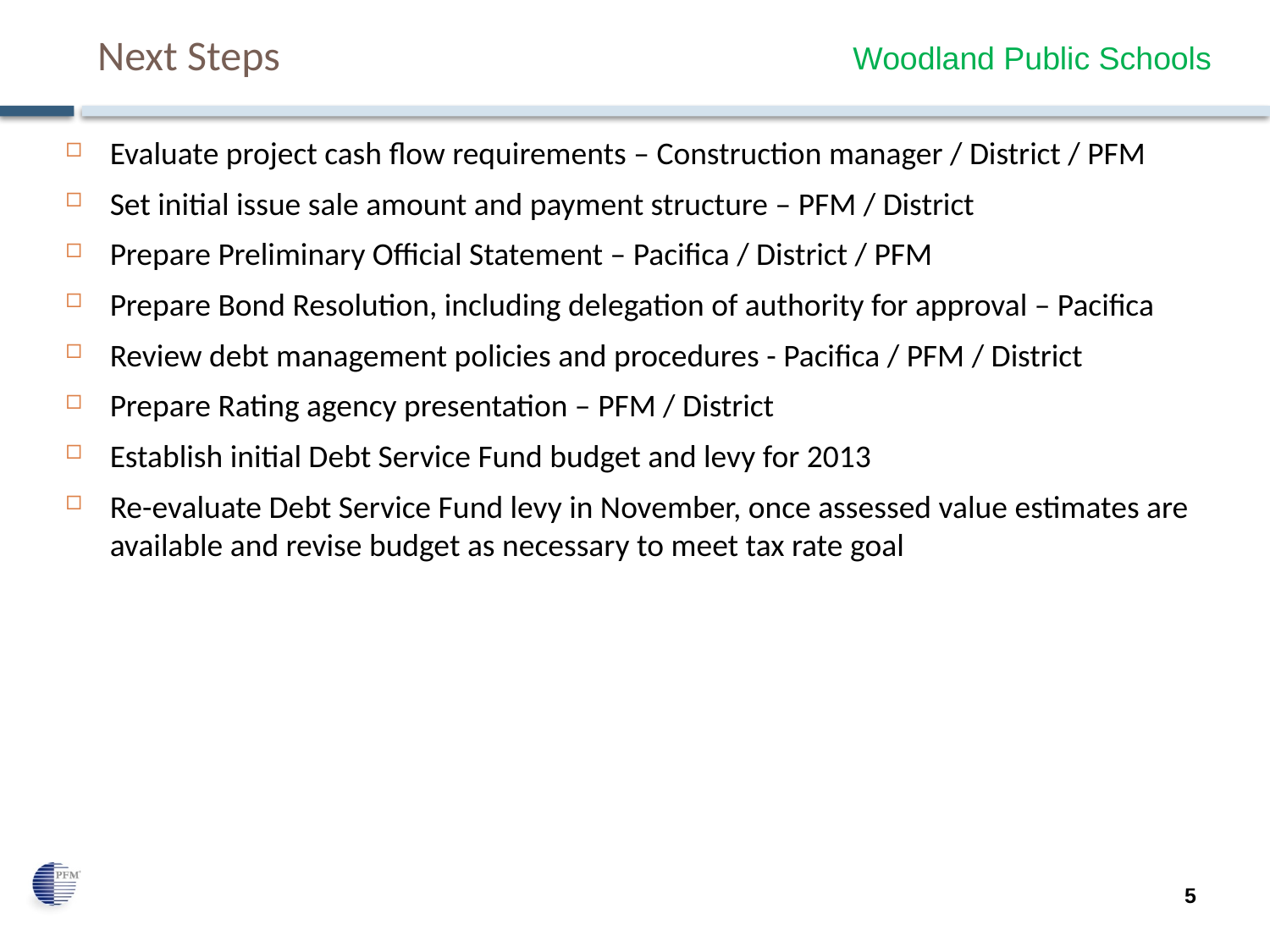

# Next Steps
Evaluate project cash flow requirements – Construction manager / District / PFM
Set initial issue sale amount and payment structure – PFM / District
Prepare Preliminary Official Statement – Pacifica / District / PFM
Prepare Bond Resolution, including delegation of authority for approval – Pacifica
Review debt management policies and procedures - Pacifica / PFM / District
Prepare Rating agency presentation – PFM / District
Establish initial Debt Service Fund budget and levy for 2013
Re-evaluate Debt Service Fund levy in November, once assessed value estimates are available and revise budget as necessary to meet tax rate goal

5